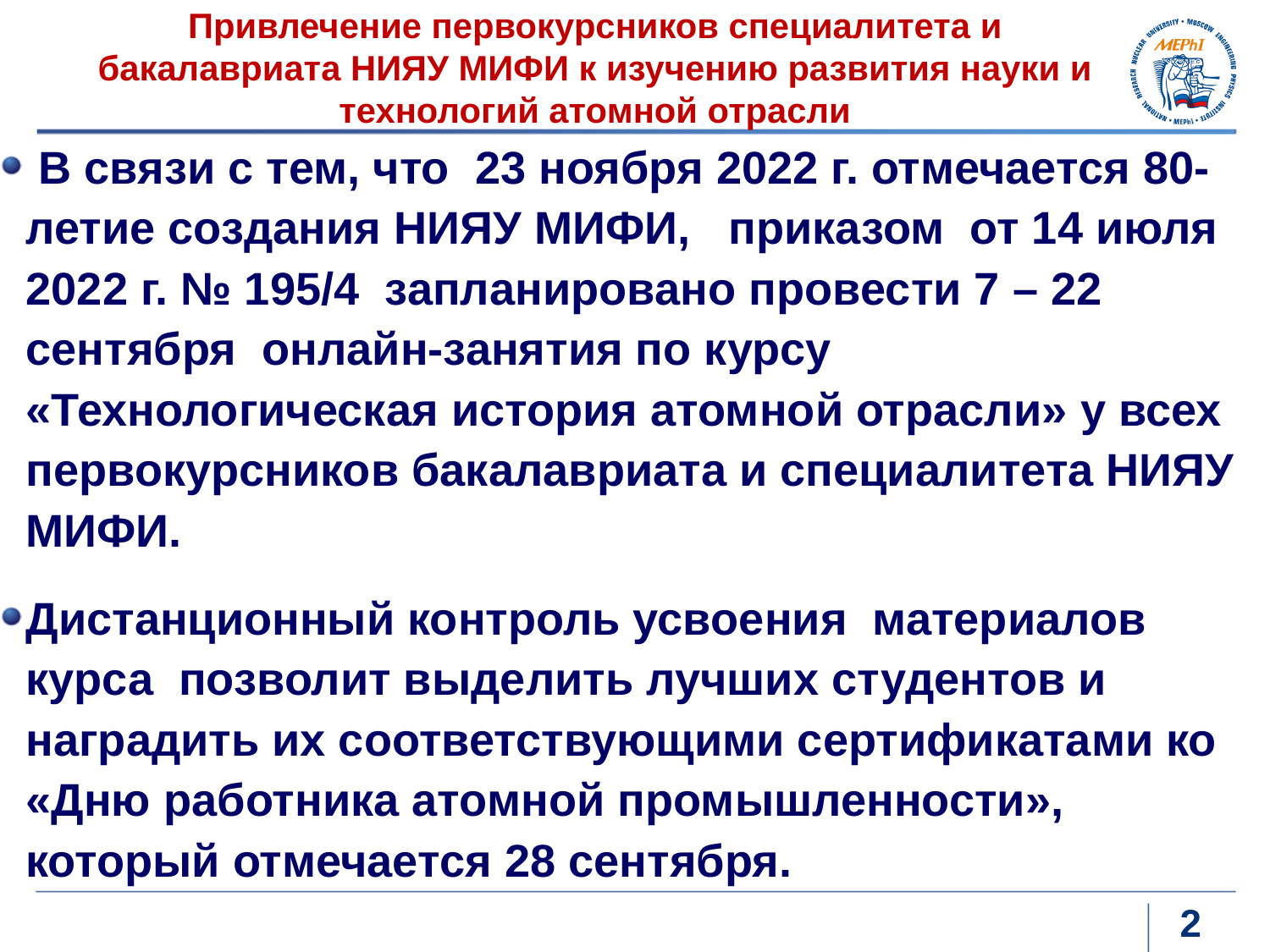

# Привлечение первокурсников специалитета и бакалавриата НИЯУ МИФИ к изучению развития науки и технологий атомной отрасли
 В связи с тем, что  23 ноября 2022 г. отмечается 80-летие создания НИЯУ МИФИ,   приказом  от 14 июля 2022 г. № 195/4  запланировано провести 7 – 22 сентября  онлайн-занятия по курсу «Технологическая история атомной отрасли» у всех первокурсников бакалавриата и специалитета НИЯУ МИФИ.
Дистанционный контроль усвоения  материалов курса  позволит выделить лучших студентов и наградить их соответствующими сертификатами ко «Дню работника атомной промышленности», который отмечается 28 сентября.
2